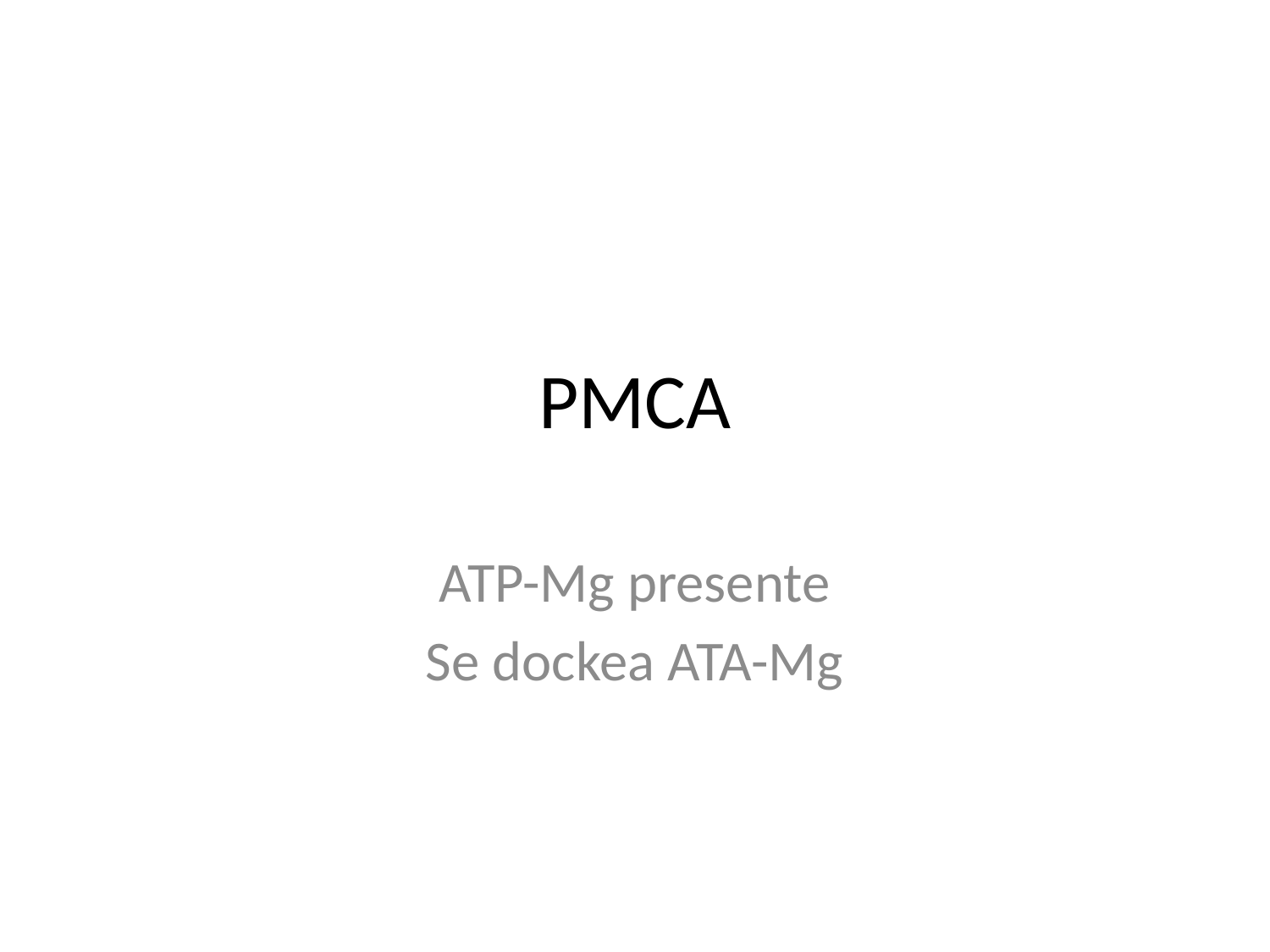

# PMCA
ATP-Mg presente
Se dockea ATA-Mg